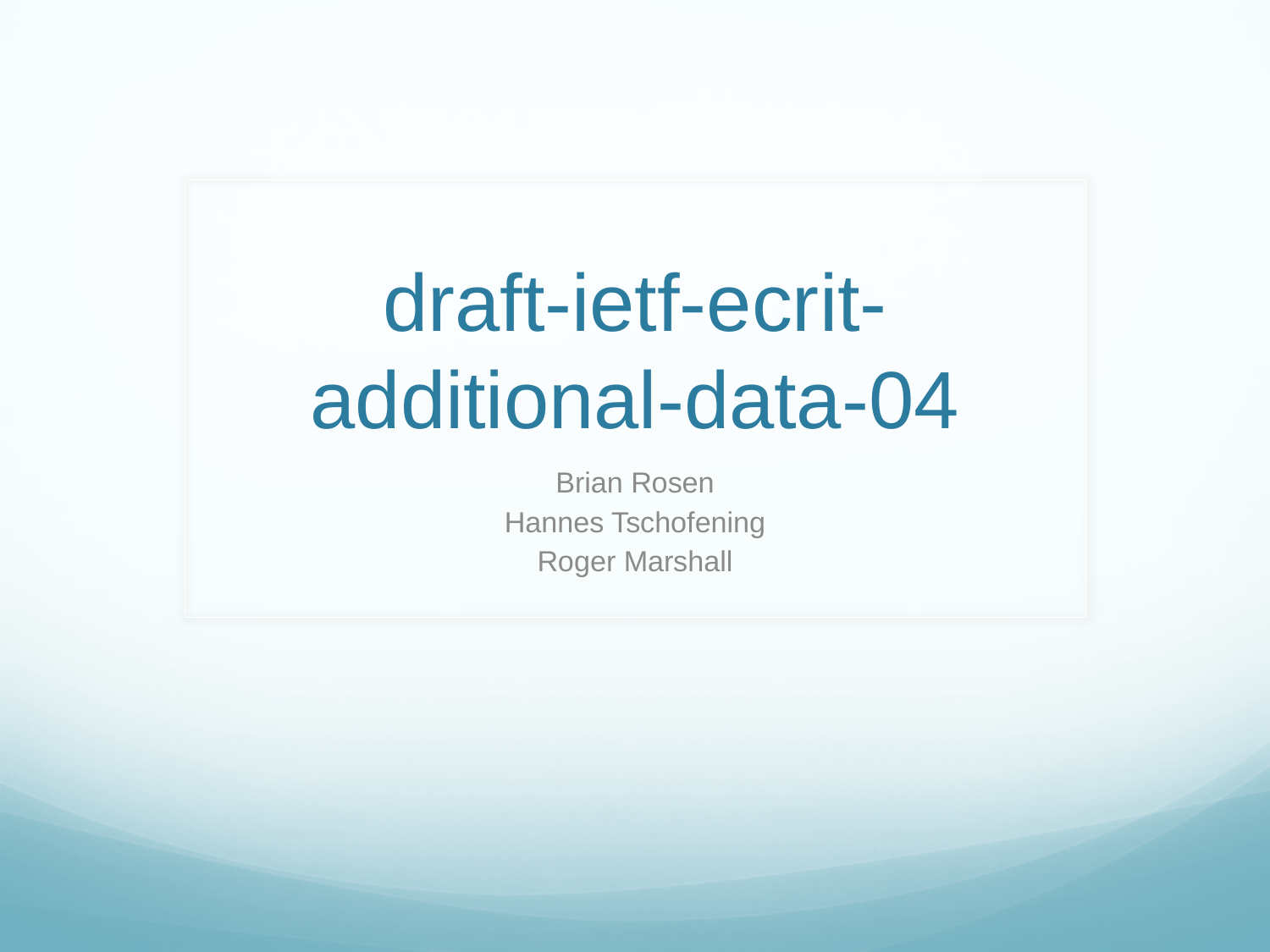

# draft-ietf-ecrit-additional-data-04
Brian Rosen
Hannes Tschofening
Roger Marshall